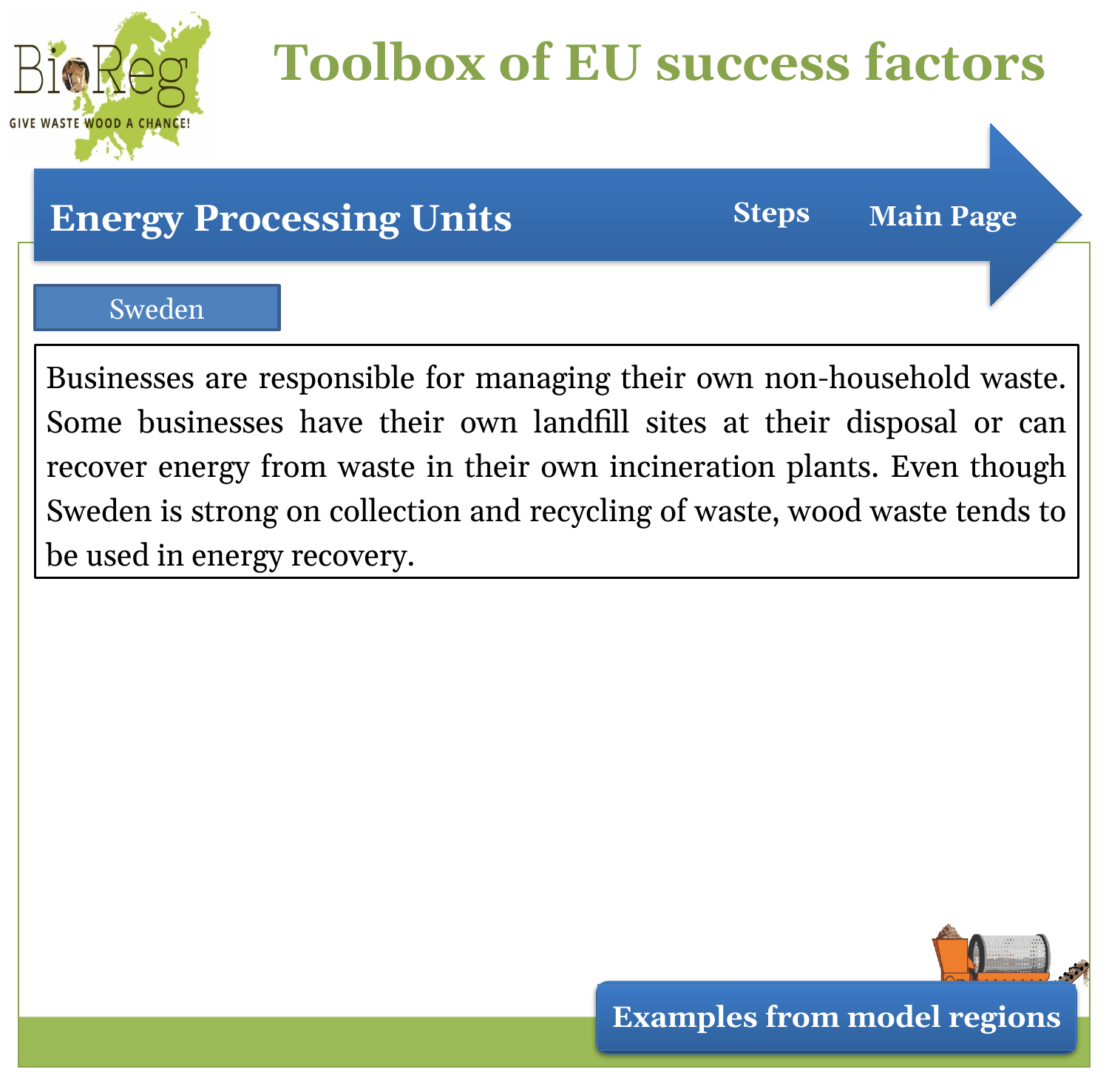

Energy Processing Units

Steps

Main Page
Sweden
Businesses are responsible for managing their own non-household waste. Some businesses have their own landfill sites at their disposal or can recover energy from waste in their own incineration plants. Even though Sweden is strong on collection and recycling of waste, wood waste tends to be used in energy recovery.

Examples from model regions